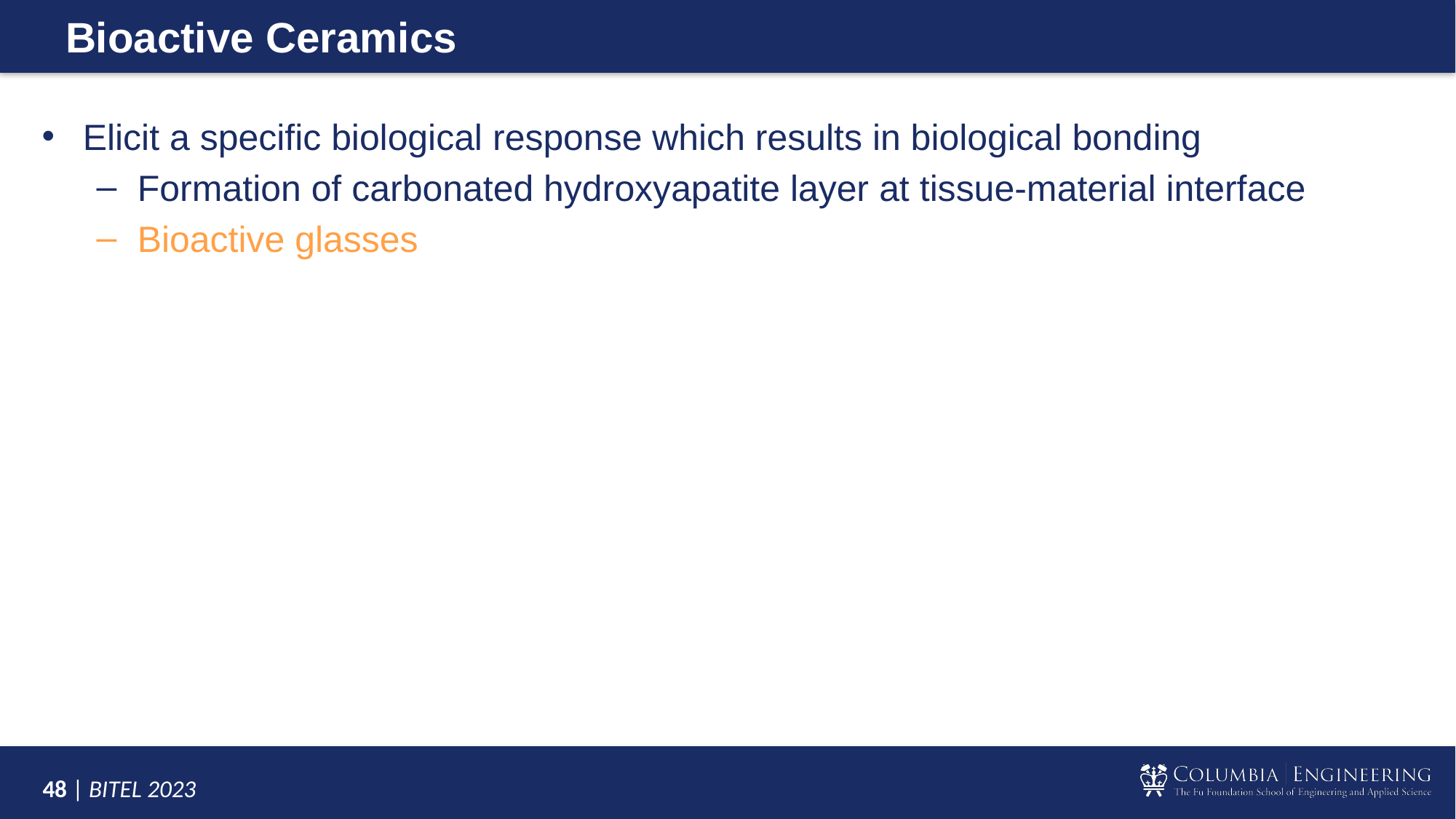

# Bioactive Ceramics
Elicit a specific biological response which results in biological bonding
Formation of carbonated hydroxyapatite layer at tissue-material interface
Bioactive glasses